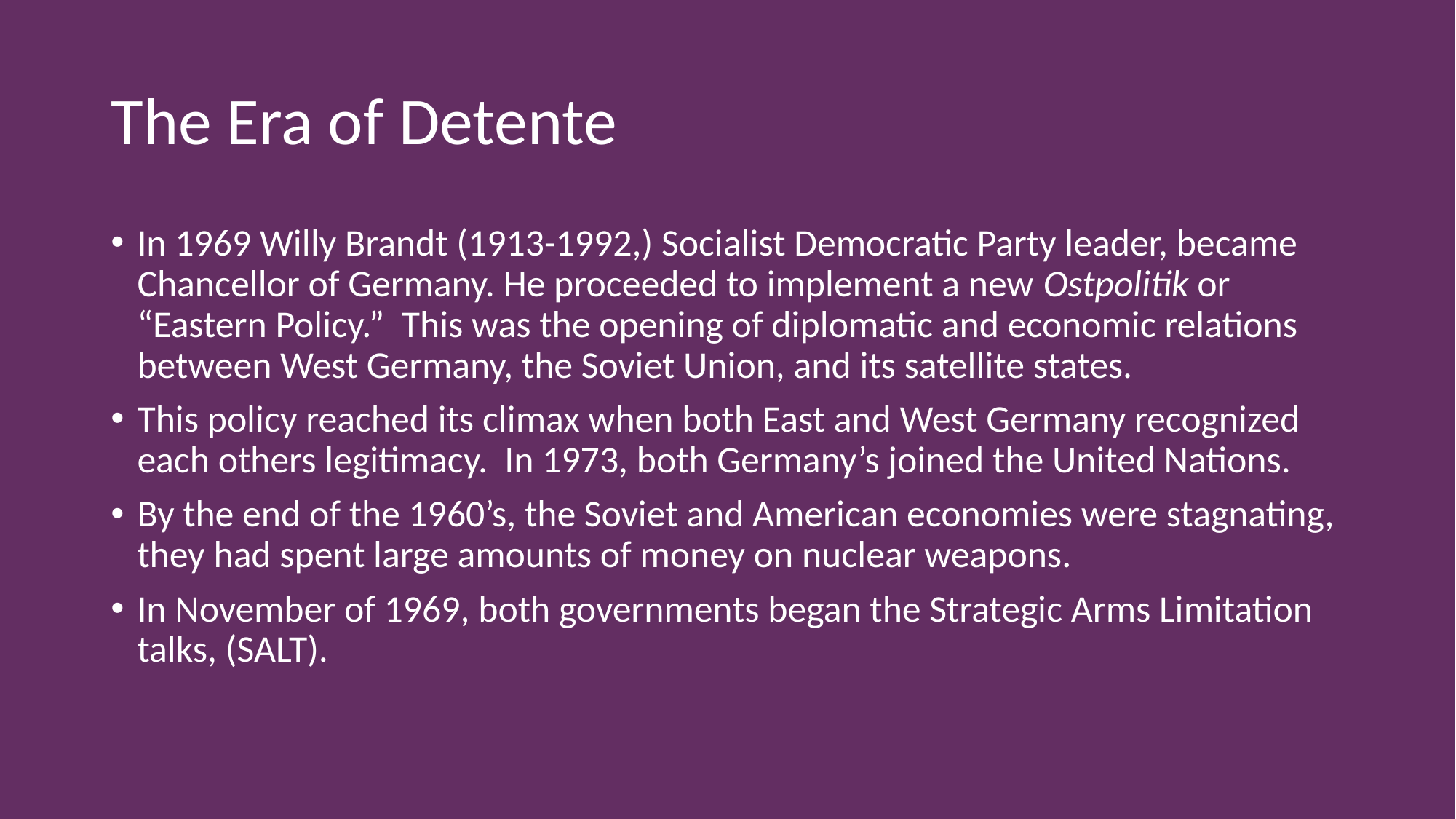

# The Era of Detente
In 1969 Willy Brandt (1913-1992,) Socialist Democratic Party leader, became Chancellor of Germany. He proceeded to implement a new Ostpolitik or “Eastern Policy.”  This was the opening of diplomatic and economic relations between West Germany, the Soviet Union, and its satellite states.
This policy reached its climax when both East and West Germany recognized each others legitimacy.  In 1973, both Germany’s joined the United Nations.
By the end of the 1960’s, the Soviet and American economies were stagnating, they had spent large amounts of money on nuclear weapons.
In November of 1969, both governments began the Strategic Arms Limitation talks, (SALT).